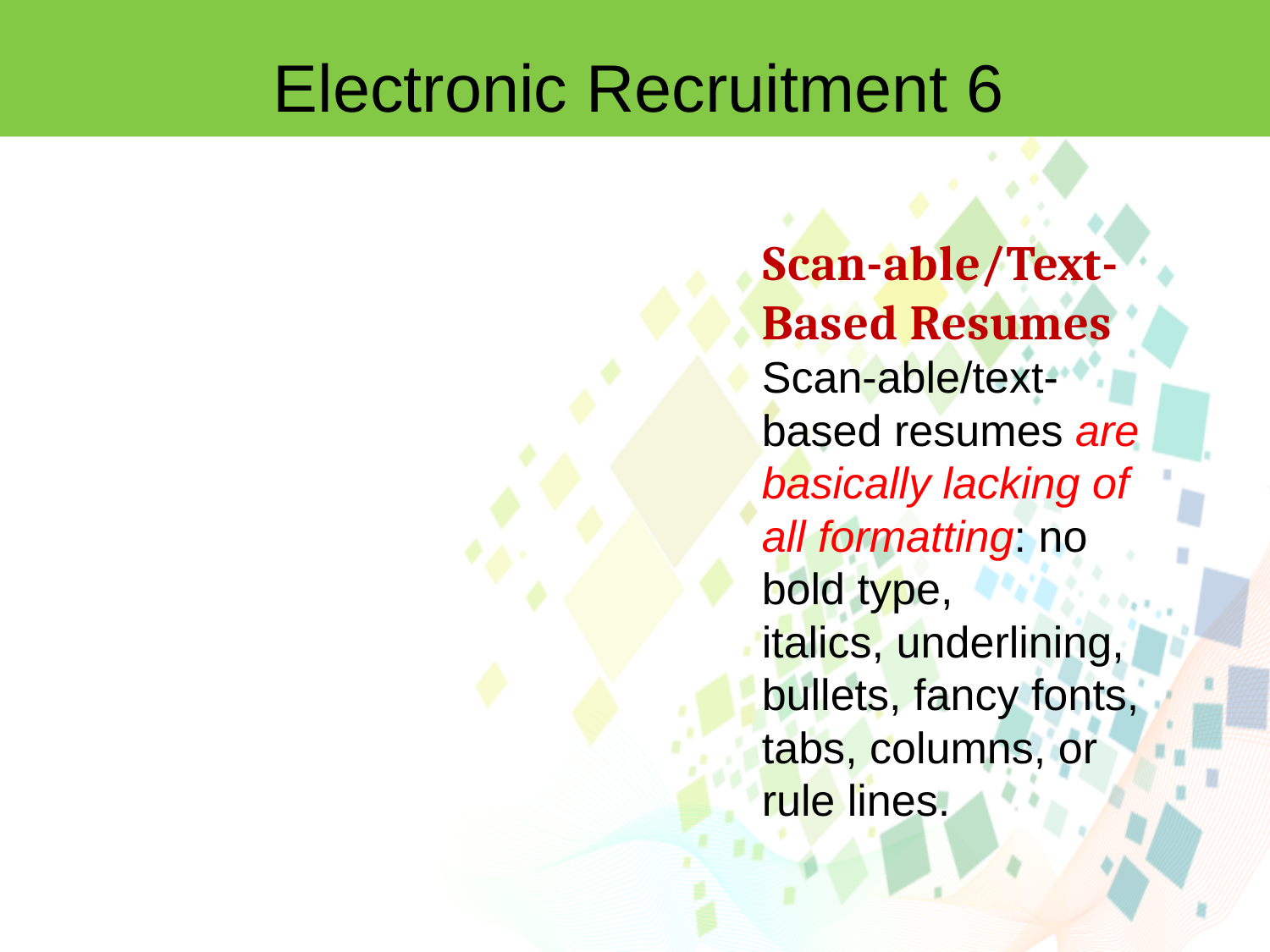

Electronic Recruitment 6
Scan-able/Text-Based Resumes
Scan-able/text-based resumes are basically lacking of all formatting: no bold type,
italics, underlining, bullets, fancy fonts, tabs, columns, or rule lines.